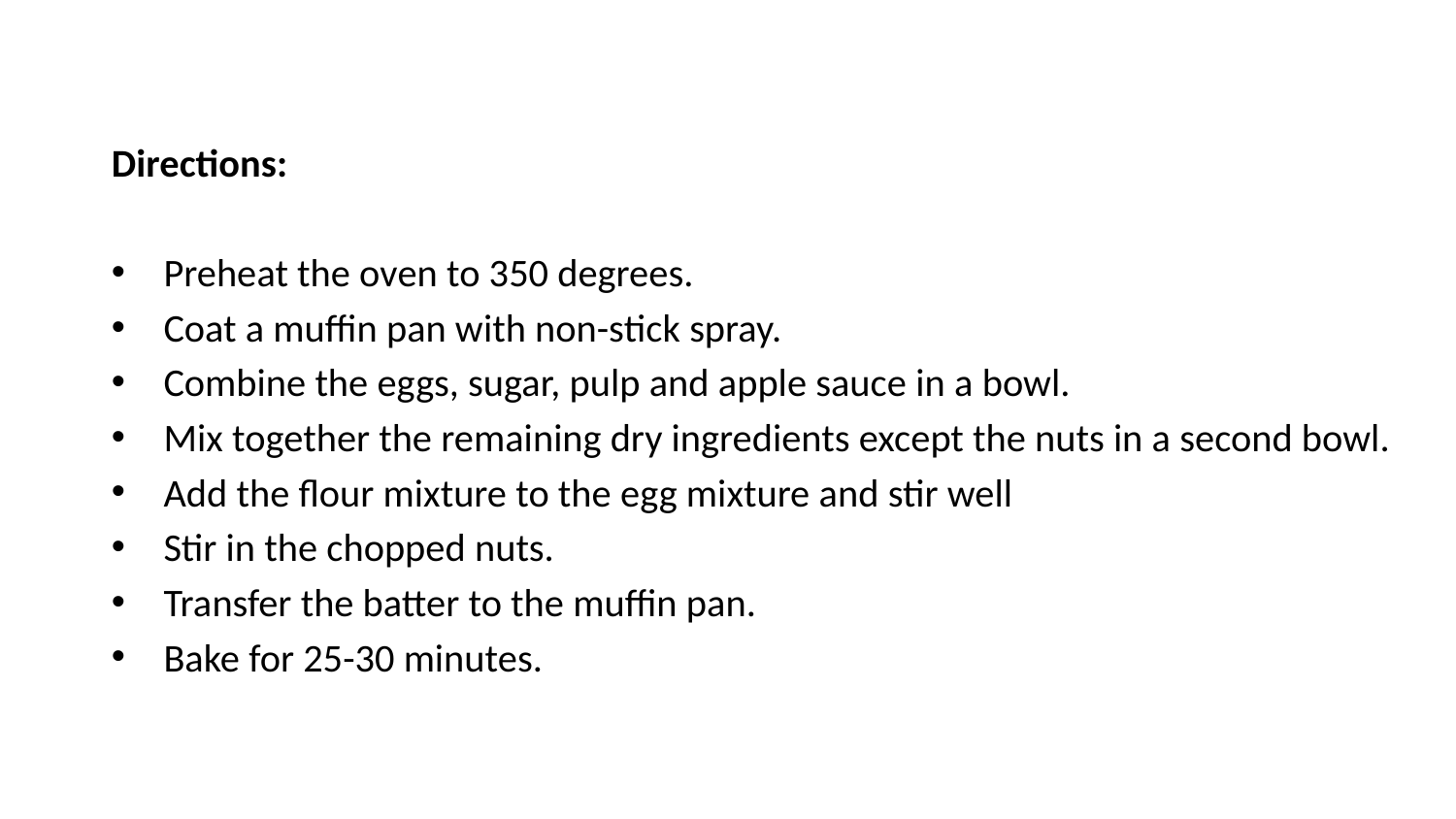

Directions:

Preheat the oven to 350 degrees.
Coat a muffin pan with non-stick spray.
Combine the eggs, sugar, pulp and apple sauce in a bowl.
Mix together the remaining dry ingredients except the nuts in a second bowl.
Add the flour mixture to the egg mixture and stir well
Stir in the chopped nuts.
Transfer the batter to the muffin pan.
Bake for 25-30 minutes.